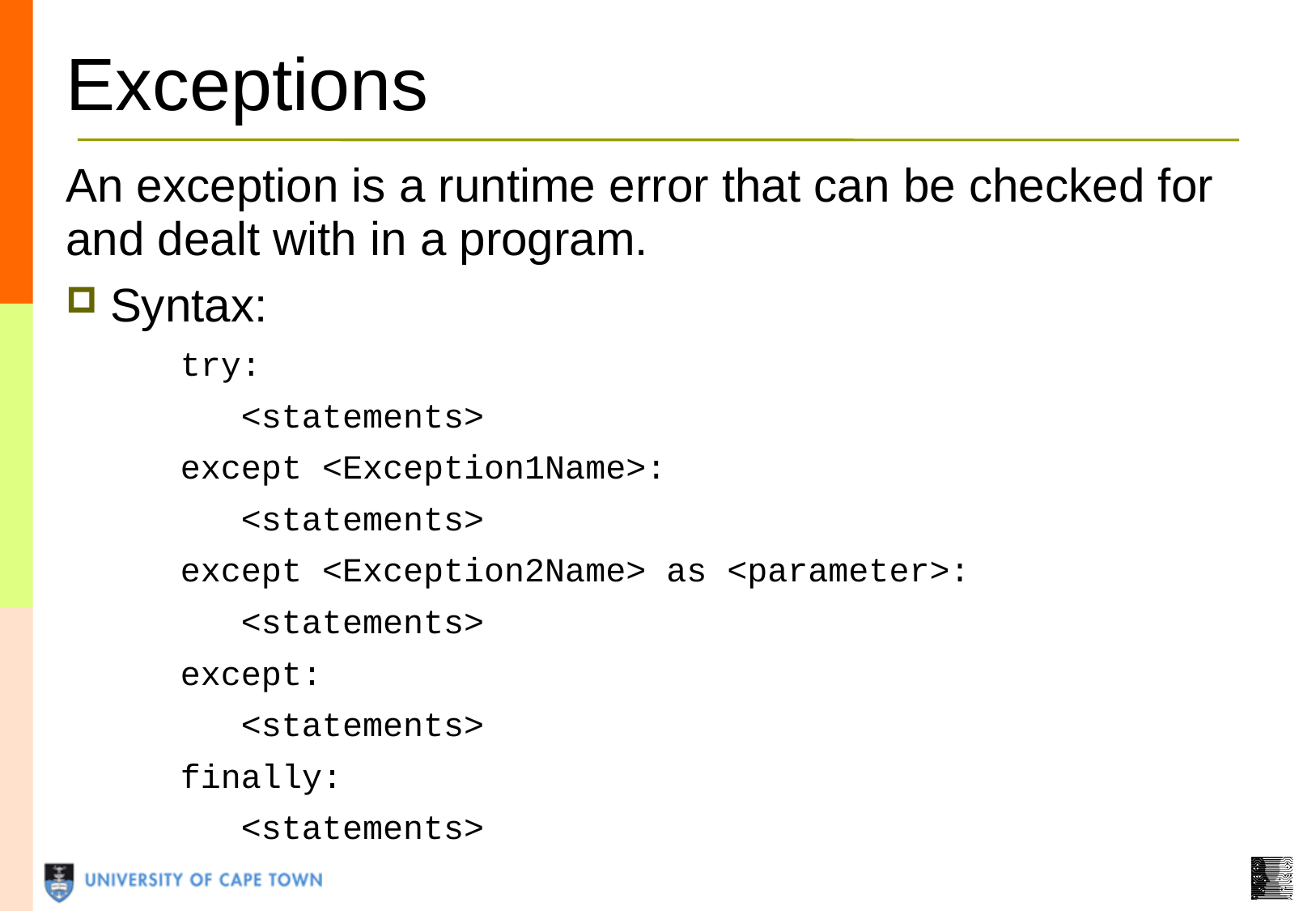

Exceptions
An exception is a runtime error that can be checked for and dealt with in a program.
Syntax:
try:
   <statements>
except <Exception1Name>:
   <statements>
except <Exception2Name> as <parameter>:
   <statements>
except:
   <statements>
finally:
   <statements>